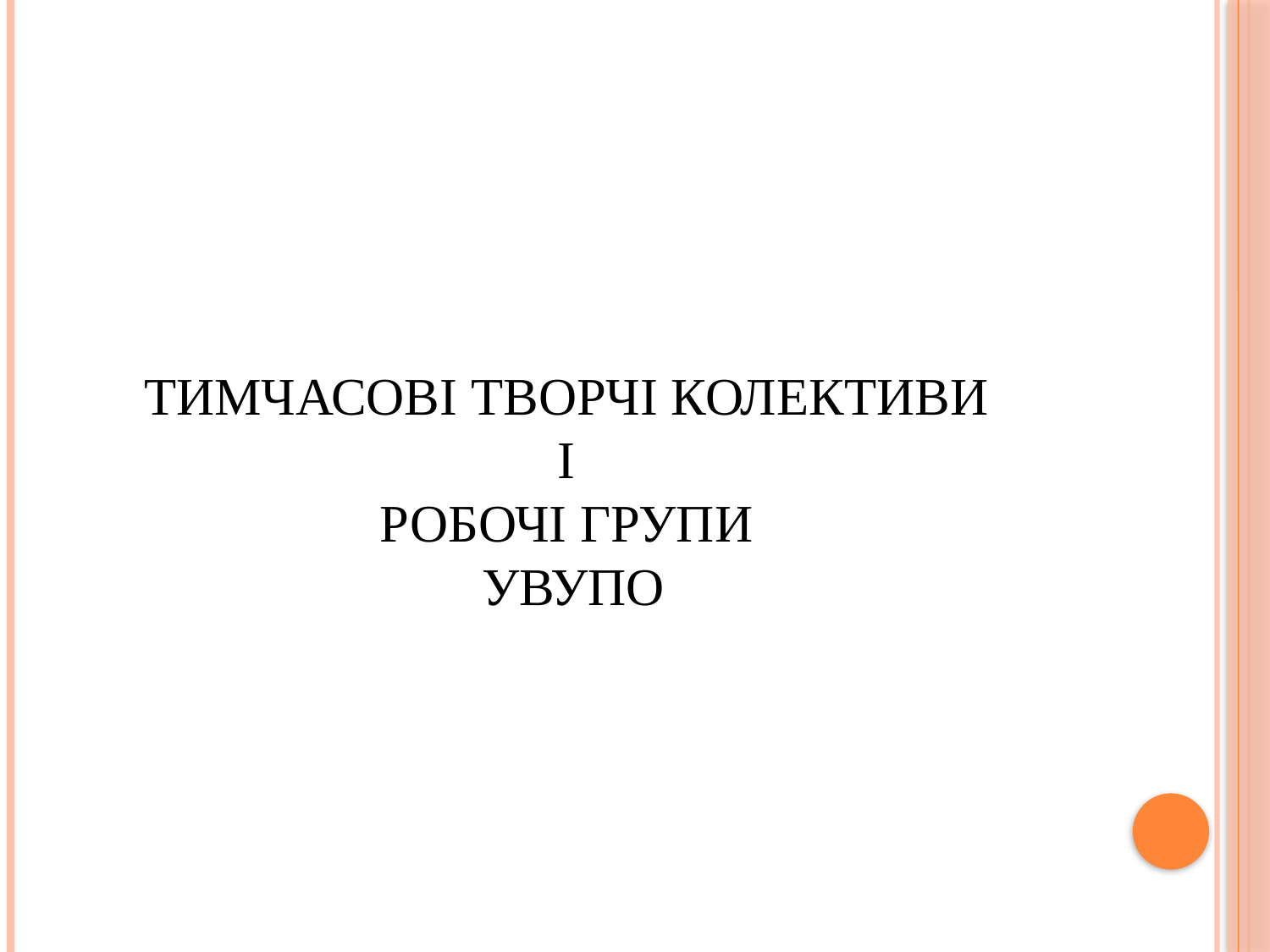

# ТИМЧАСОВІ ТВОРЧІ КОЛЕКТИВИ І РОБОЧІ ГРУПИ УВУПО